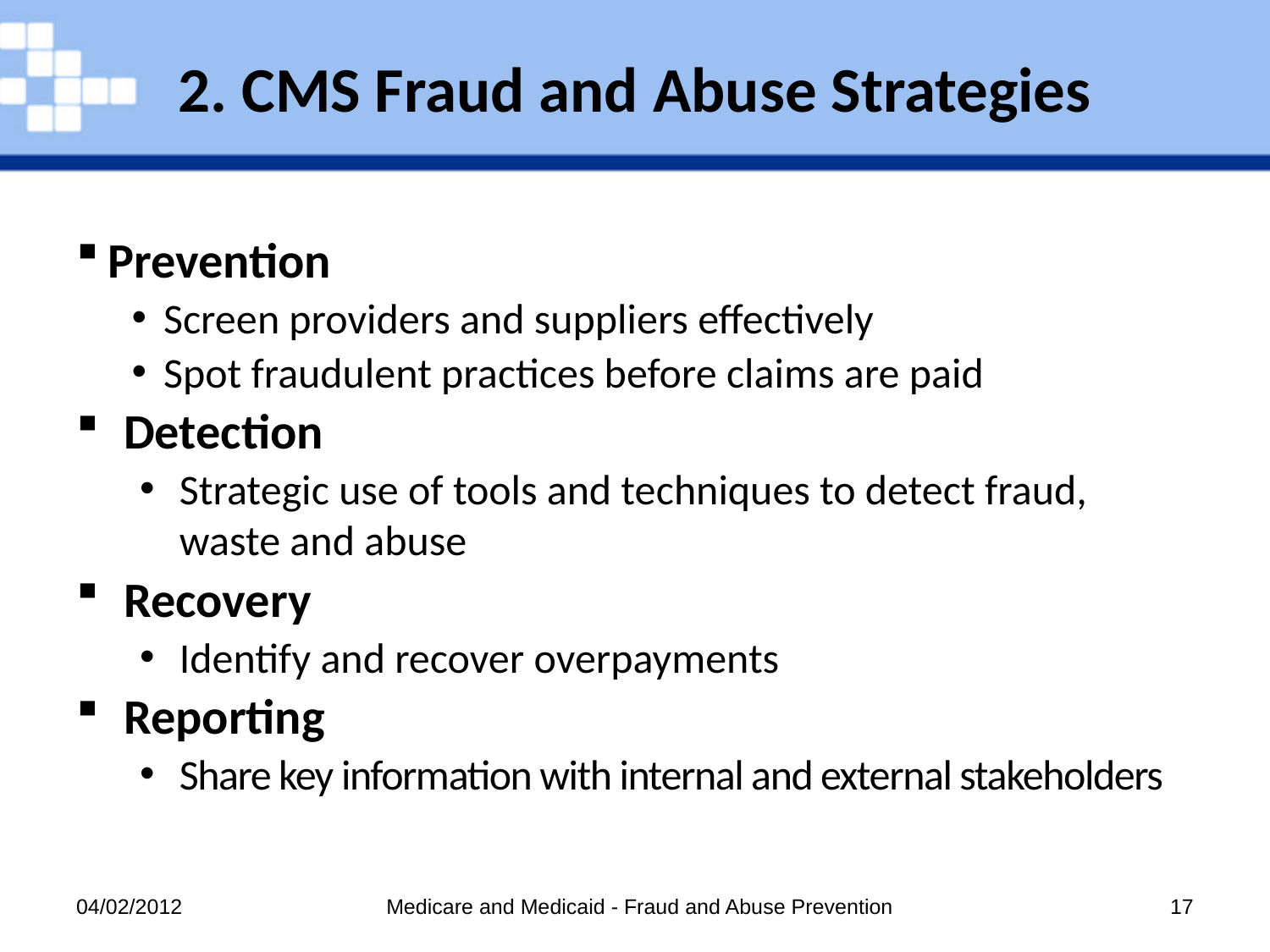

# 2. CMS Fraud and Abuse Strategies
Prevention
Screen providers and suppliers effectively
Spot fraudulent practices before claims are paid
Detection
Strategic use of tools and techniques to detect fraud,
waste and abuse
Recovery
Identify and recover overpayments
Reporting
Share key information with internal and external stakeholders
04/02/2012
Medicare and Medicaid - Fraud and Abuse Prevention
17